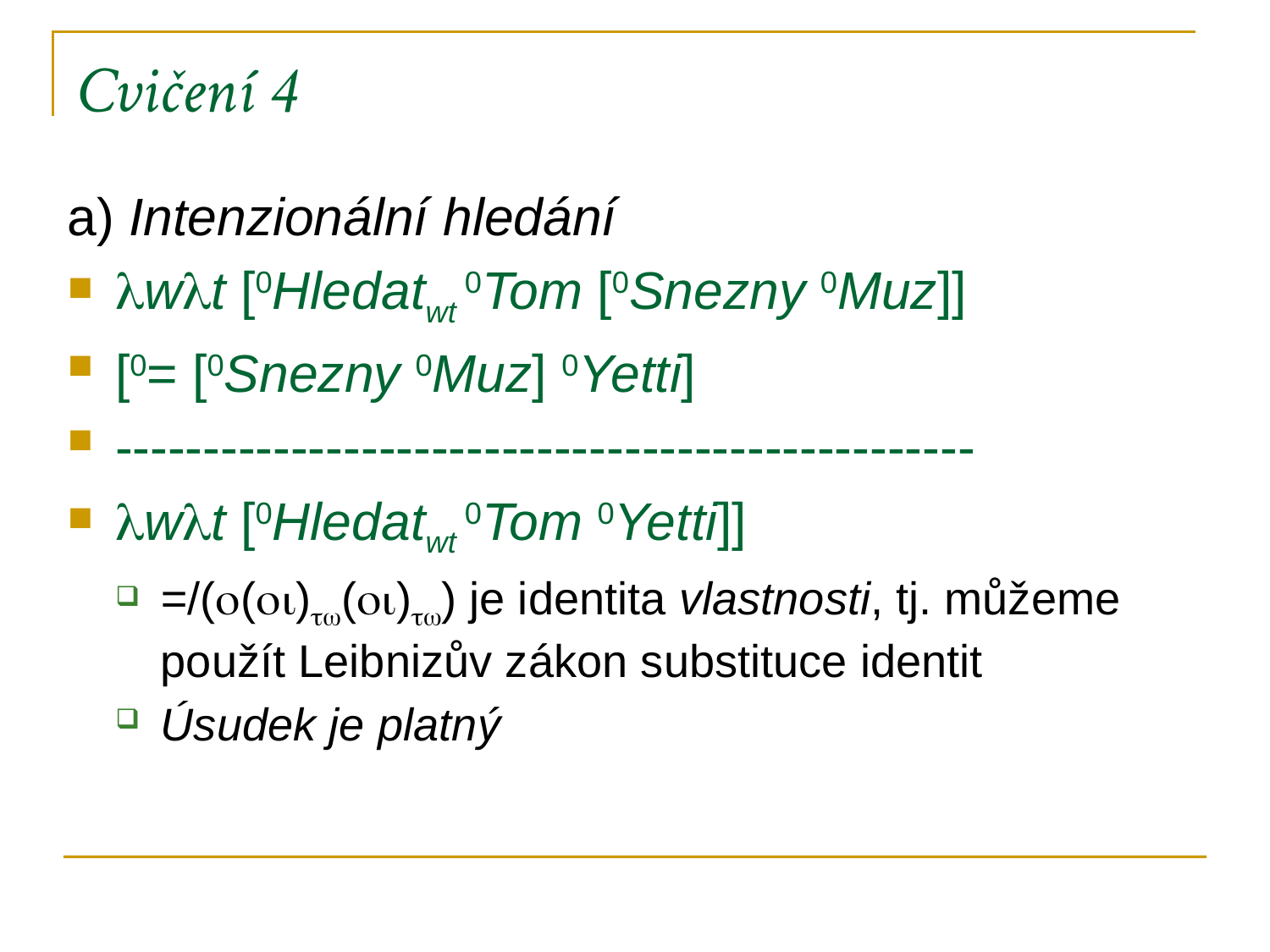

# Cvičení 4
a) Intenzionální hledání
λwλt [0Hledatwt 0Tom [0Snezny 0Muz]]
[0= [0Snezny 0Muz] 0Yetti]
-------------------------------------------------
λwλt [0Hledatwt 0Tom 0Yetti]]
=/(ο(οι)τω(οι)τω) je identita vlastnosti, tj. můžeme použít Leibnizův zákon substituce identit
Úsudek je platný